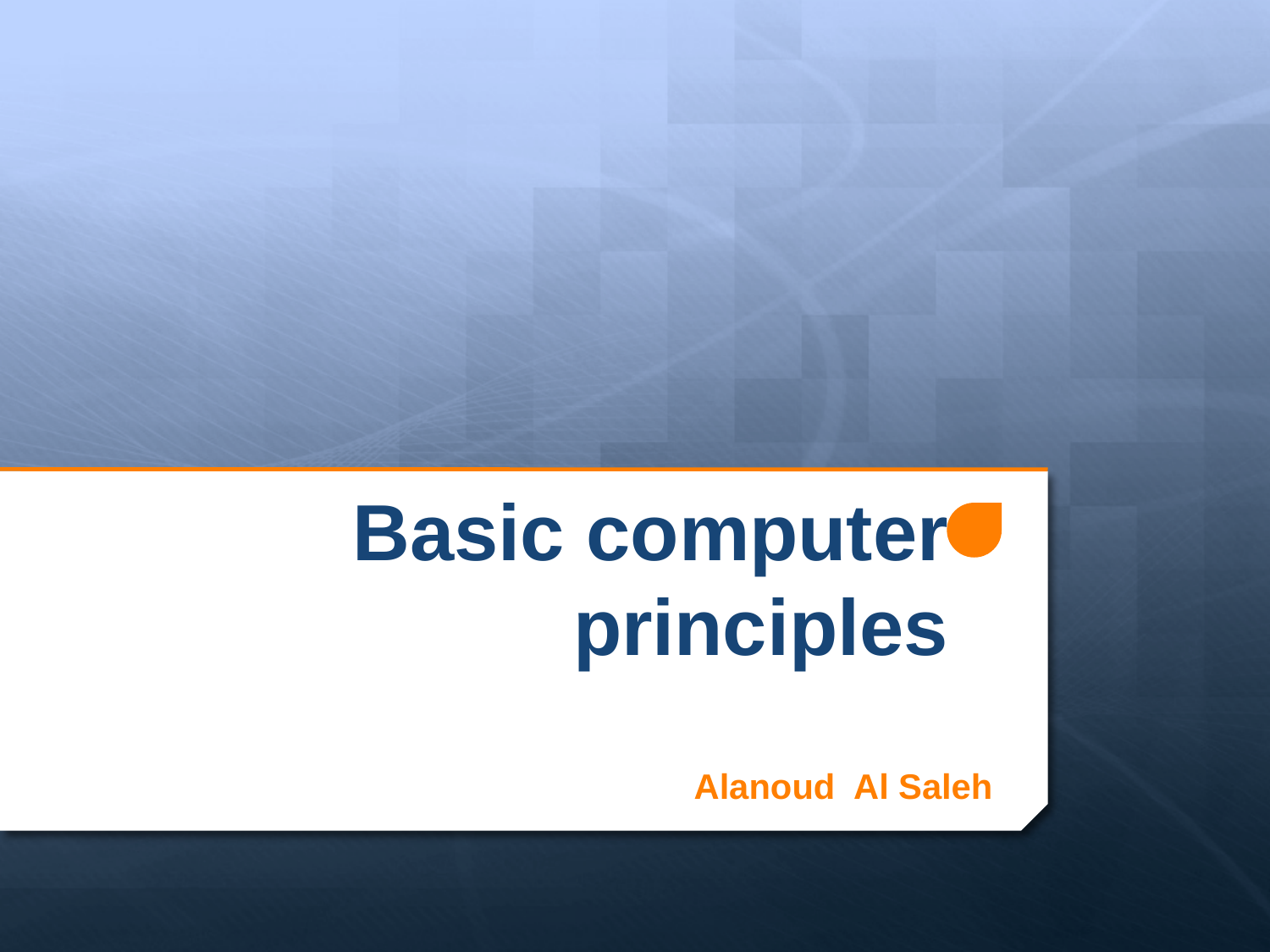

# Basic computer principles
Alanoud  Al Saleh